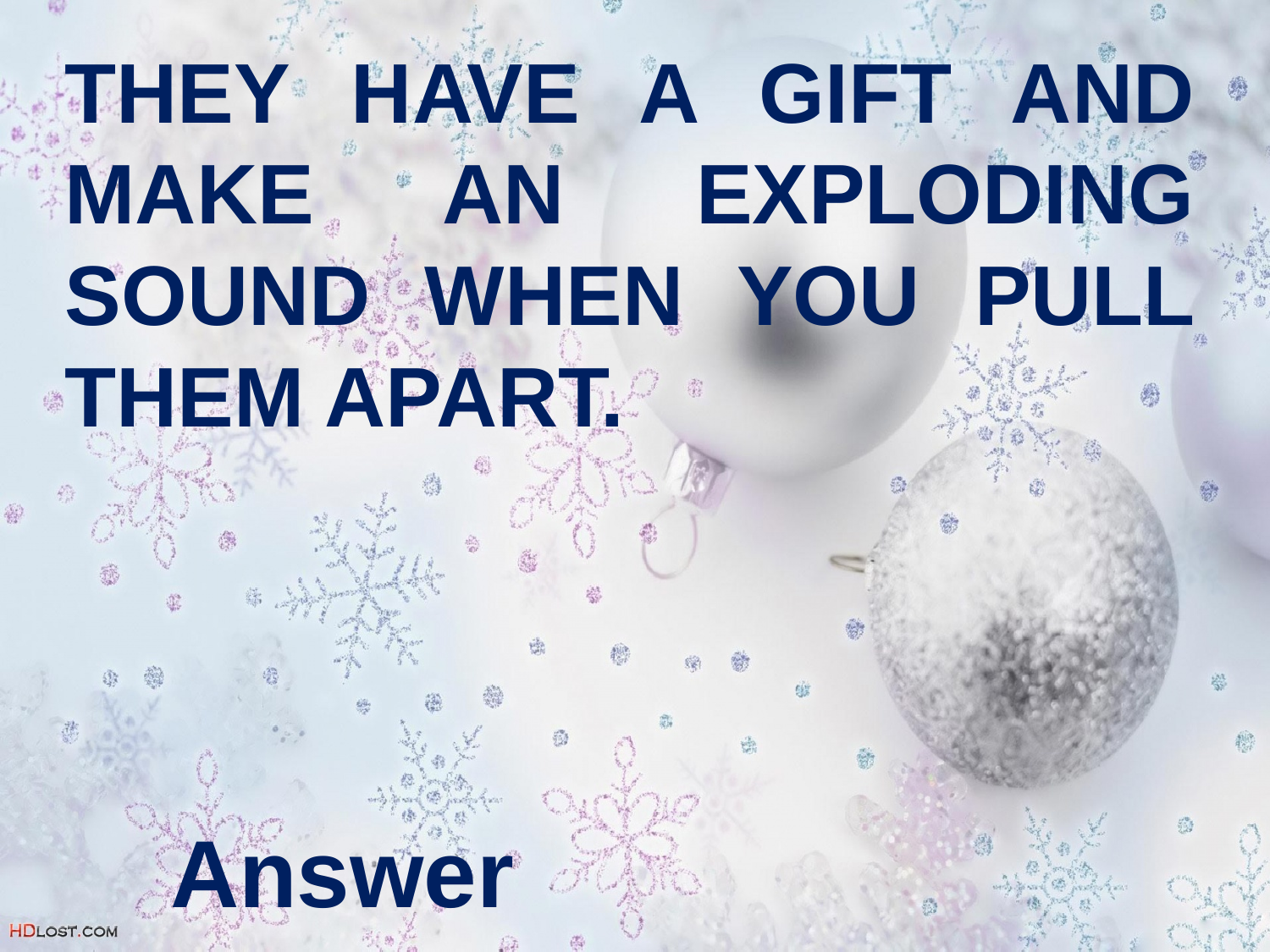

# They have a gift and make an exploding sound when you pull them apart.
Answer